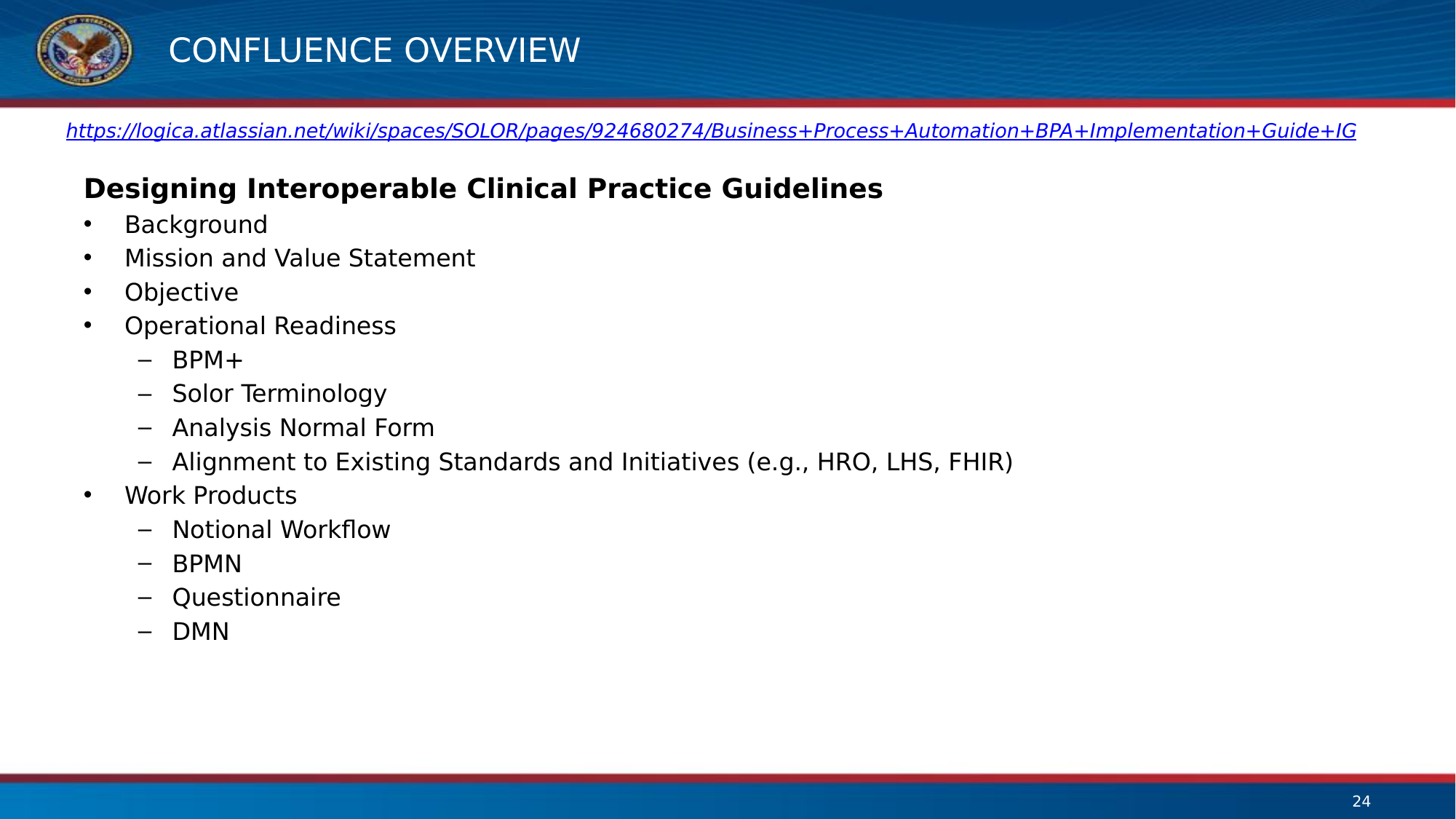

# Confluence Overview
https://logica.atlassian.net/wiki/spaces/SOLOR/pages/924680274/Business+Process+Automation+BPA+Implementation+Guide+IG

Designing Interoperable Clinical Practice Guidelines
Background
Mission and Value Statement
Objective
Operational Readiness
BPM+
Solor Terminology
Analysis Normal Form
Alignment to Existing Standards and Initiatives (e.g., HRO, LHS, FHIR)
Work Products
Notional Workflow
BPMN
Questionnaire
DMN
24